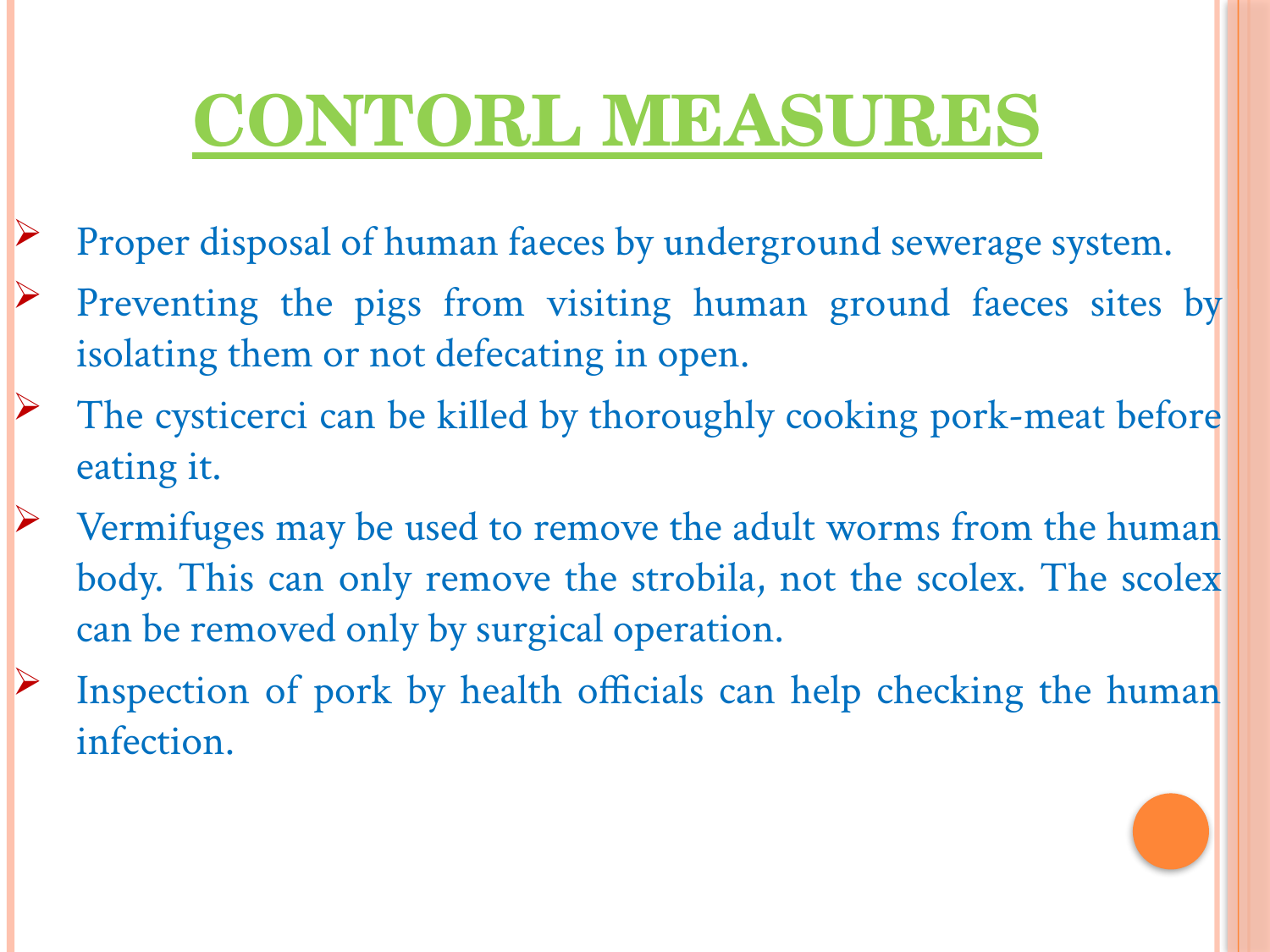

# Contorl Measures
Proper disposal of human faeces by underground sewerage system.
Preventing the pigs from visiting human ground faeces sites by isolating them or not defecating in open.
The cysticerci can be killed by thoroughly cooking pork-meat before eating it.
Vermifuges may be used to remove the adult worms from the human body. This can only remove the strobila, not the scolex. The scolex can be removed only by surgical operation.
Inspection of pork by health officials can help checking the human infection.